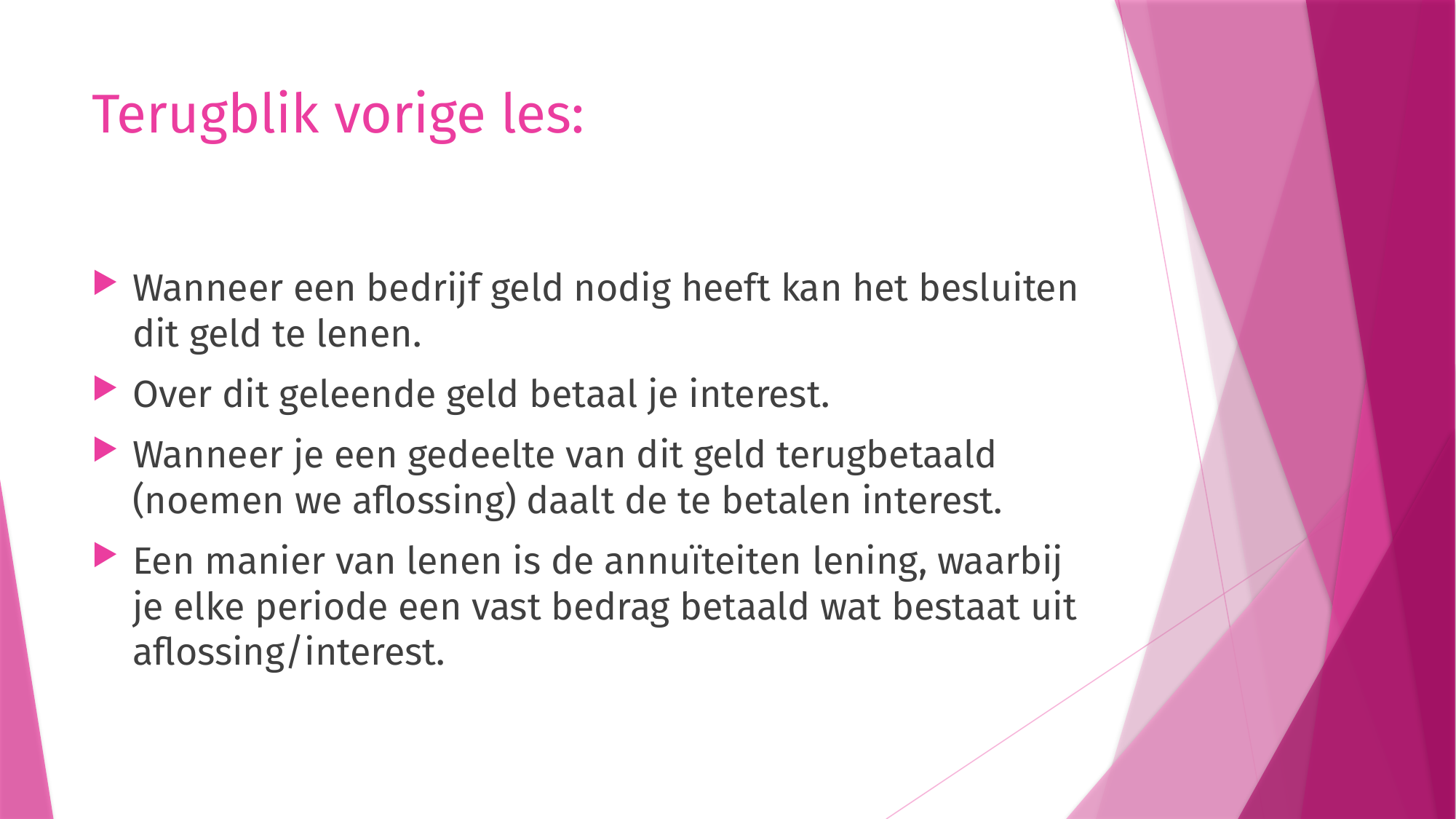

# Terugblik vorige les:
Wanneer een bedrijf geld nodig heeft kan het besluiten dit geld te lenen.
Over dit geleende geld betaal je interest.
Wanneer je een gedeelte van dit geld terugbetaald (noemen we aflossing) daalt de te betalen interest.
Een manier van lenen is de annuïteiten lening, waarbij je elke periode een vast bedrag betaald wat bestaat uit aflossing/interest.